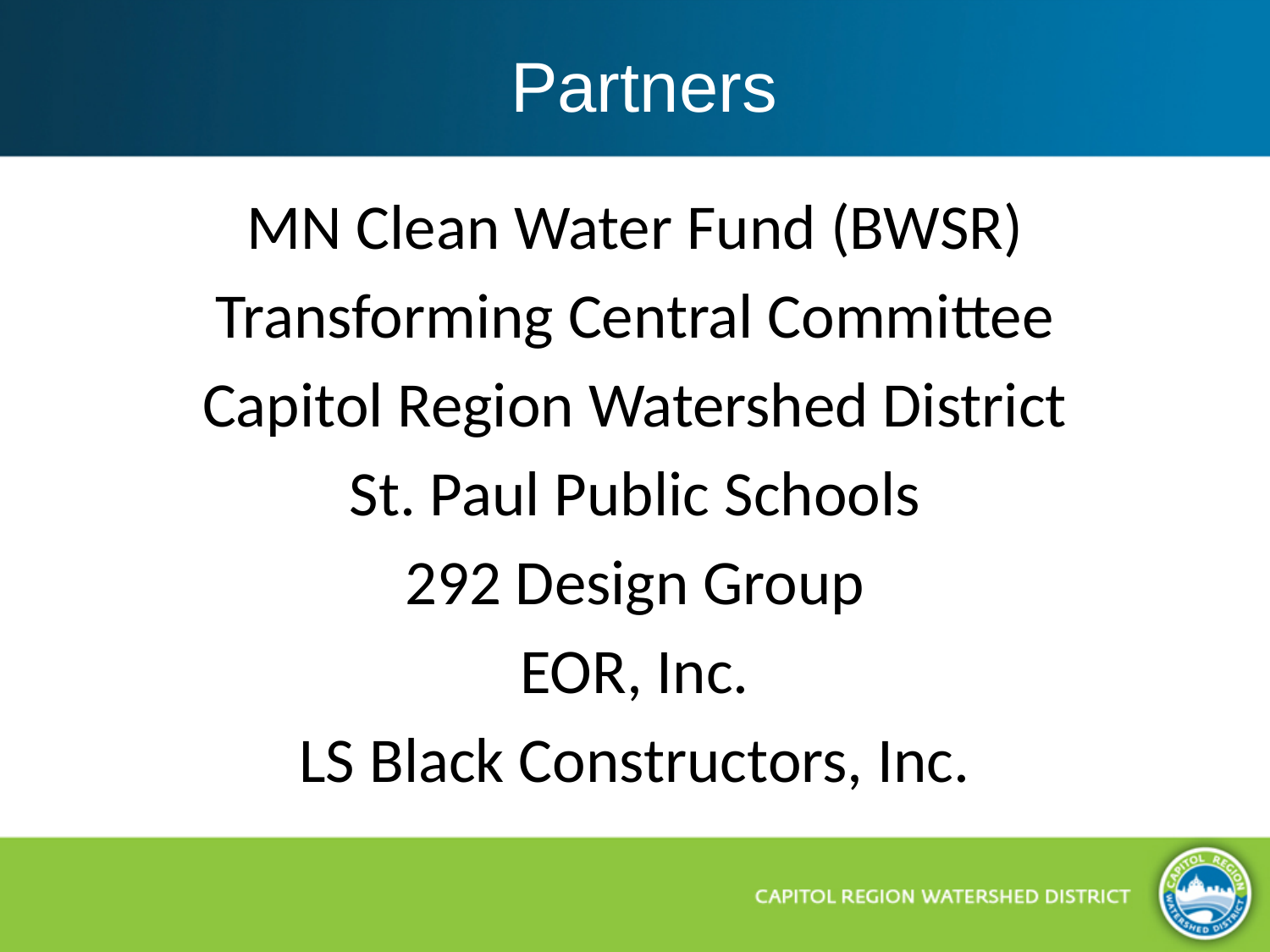

# Partners
MN Clean Water Fund (BWSR)
Transforming Central Committee
Capitol Region Watershed District
St. Paul Public Schools
292 Design Group
EOR, Inc.
LS Black Constructors, Inc.